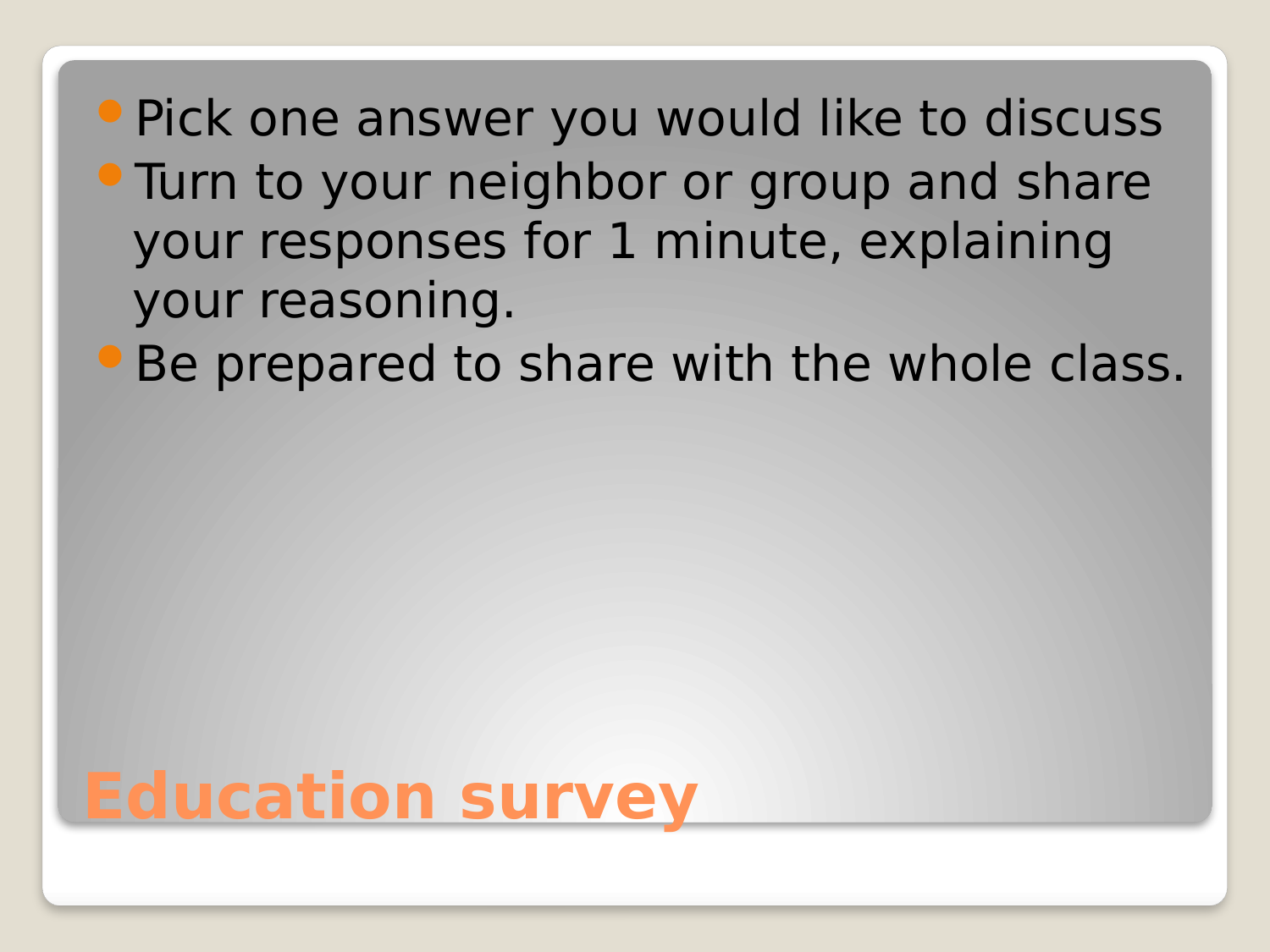

Pick one answer you would like to discuss
Turn to your neighbor or group and share your responses for 1 minute, explaining your reasoning.
Be prepared to share with the whole class.
# Education survey